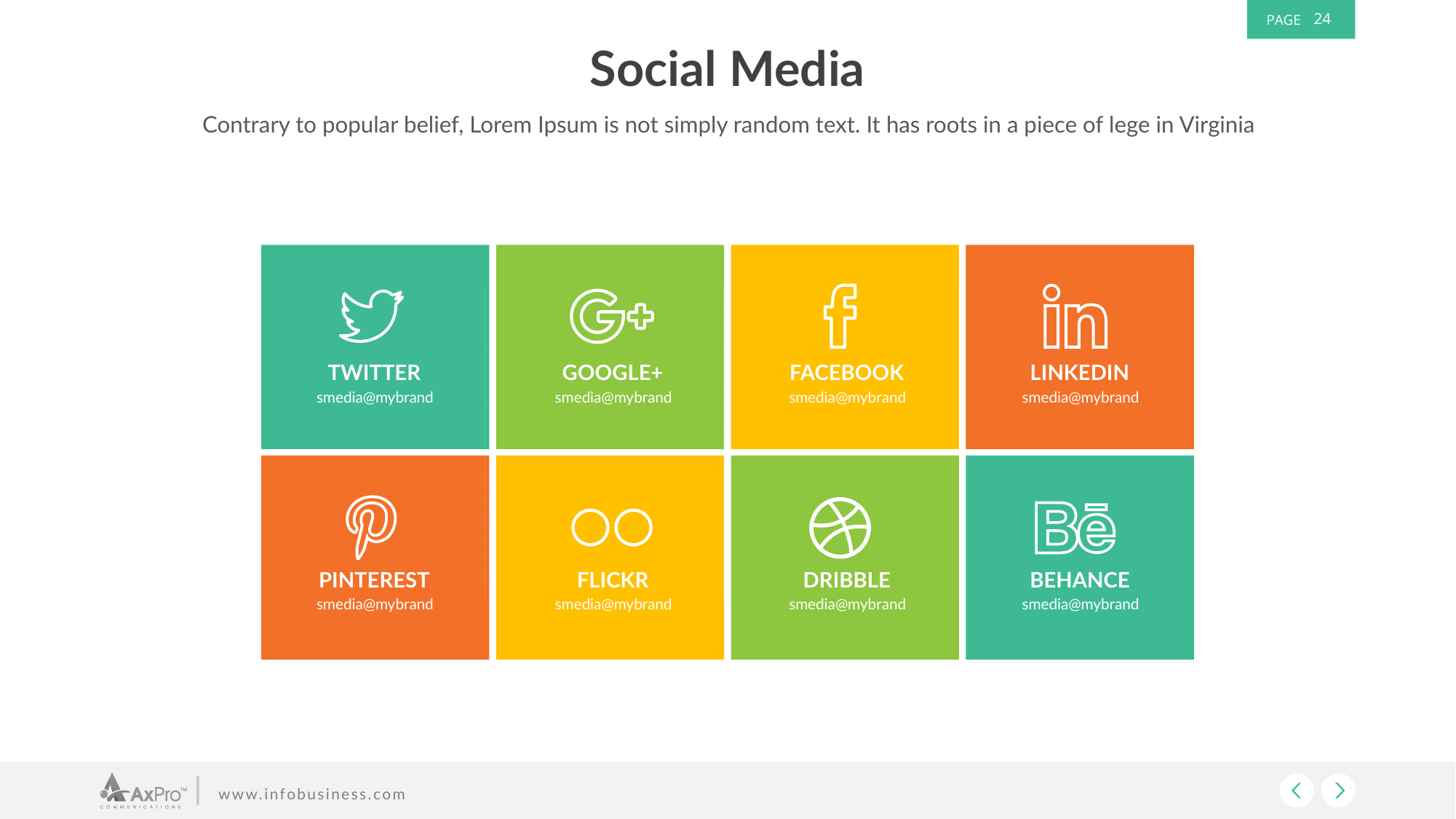

24
Social Media
Contrary to popular belief, Lorem Ipsum is not simply random text. It has roots in a piece of lege in Virginia

TWITTER
GOOGLE+
FACEBOOK
LINKEDIN
smedia@mybrand
smedia@mybrand
smedia@mybrand
smedia@mybrand

PINTEREST
FLICKR
DRIBBLE
BEHANCE
smedia@mybrand
smedia@mybrand
smedia@mybrand
smedia@mybrand
www.infobusiness.com